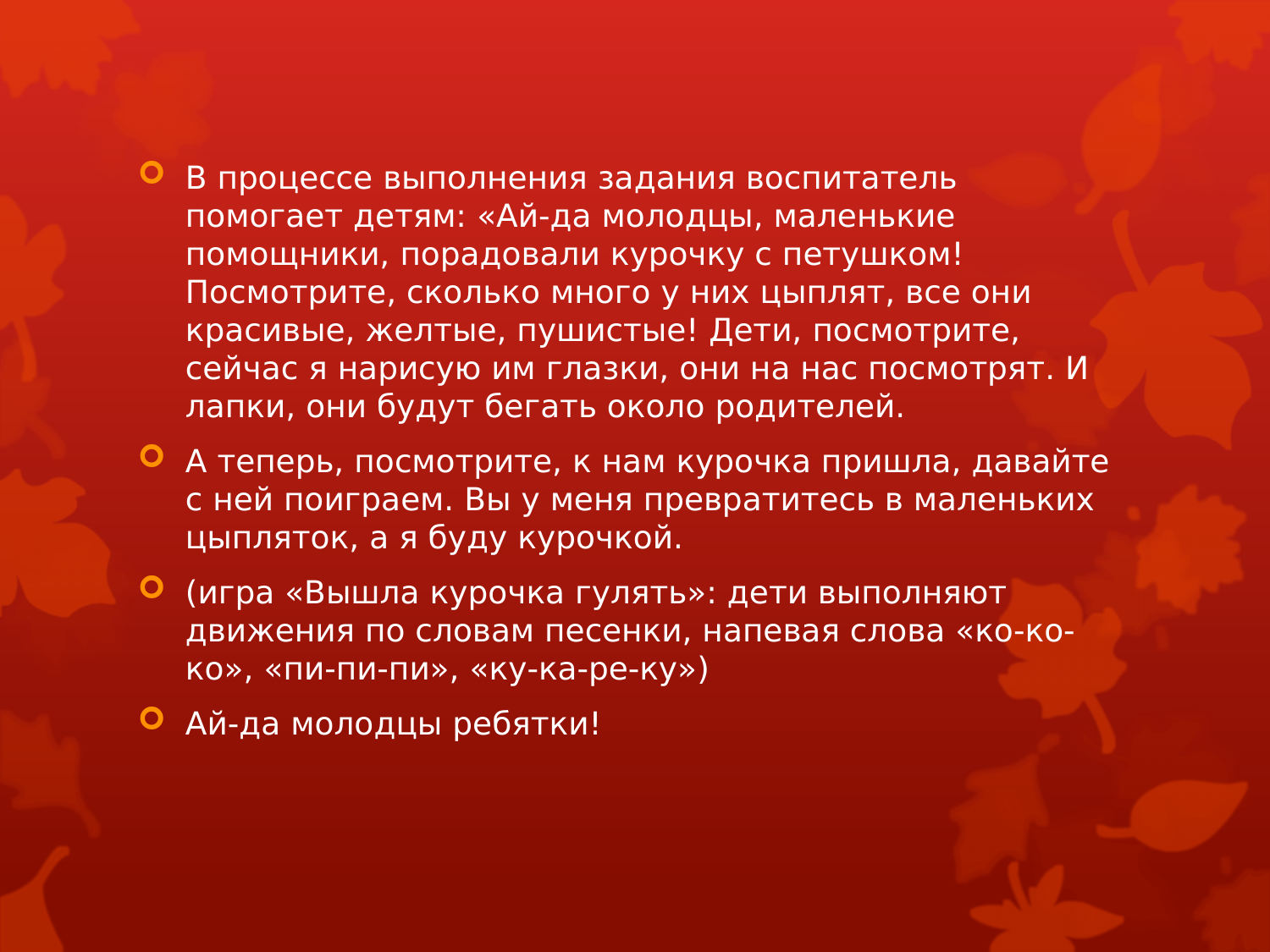

В процессе выполнения задания воспитатель помогает детям: «Ай-да молодцы, маленькие помощники, порадовали курочку с петушком! Посмотрите, сколько много у них цыплят, все они красивые, желтые, пушистые! Дети, посмотрите, сейчас я нарисую им глазки, они на нас посмотрят. И лапки, они будут бегать около родителей.
А теперь, посмотрите, к нам курочка пришла, давайте с ней поиграем. Вы у меня превратитесь в маленьких цыпляток, а я буду курочкой.
(игра «Вышла курочка гулять»: дети выполняют движения по словам песенки, напевая слова «ко-ко-ко», «пи-пи-пи», «ку-ка-ре-ку»)
Ай-да молодцы ребятки!